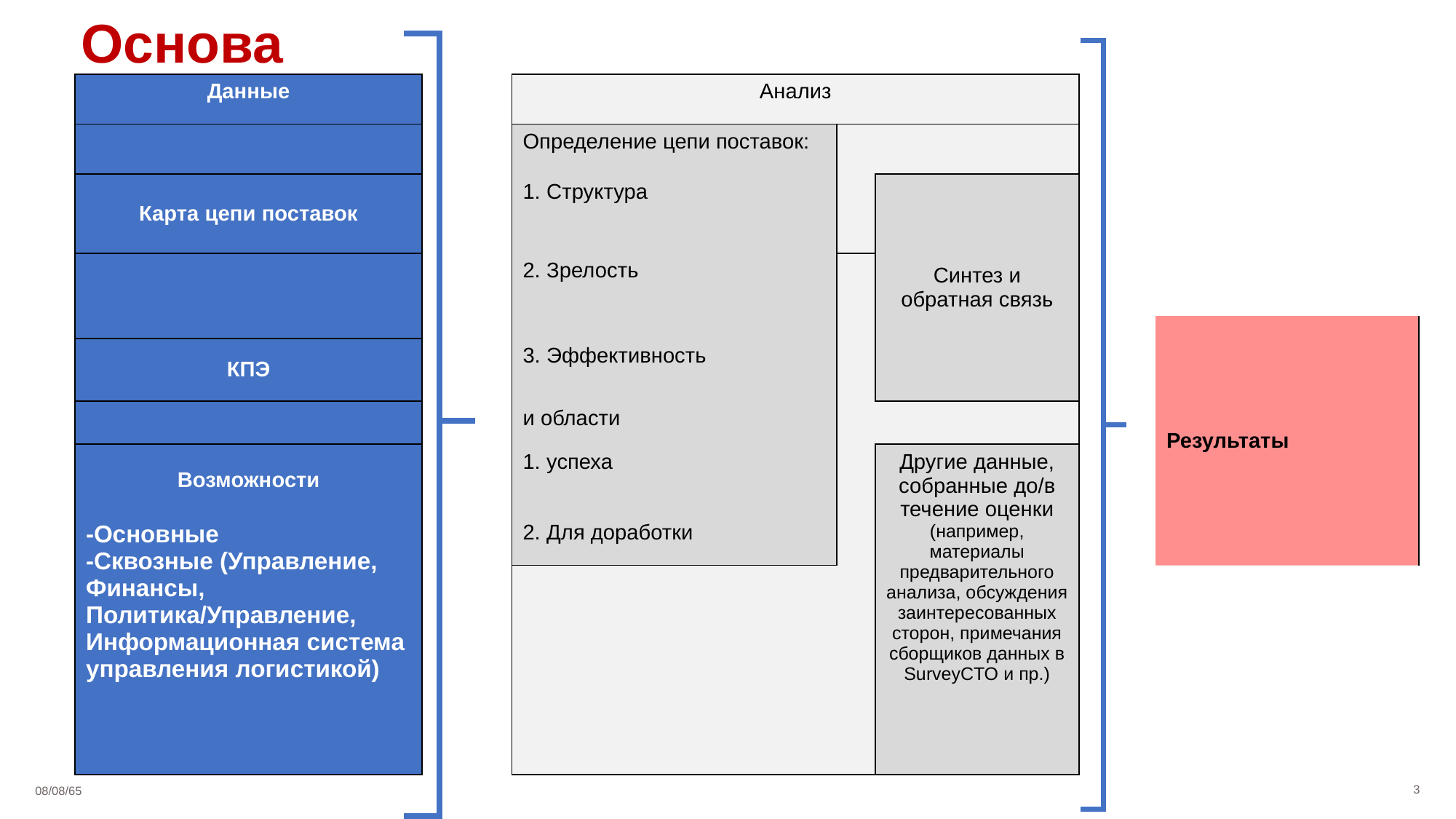

# Основа

| Данные |  |  | Анализ |  |  |  |  |  |
| --- | --- | --- | --- | --- | --- | --- | --- | --- |
|  |  |  | Определение цепи поставок: |  |  |  |  |  |
| Карта цепи поставок |  |  | Структура |  | Синтез и обратная связь |  |  |  |
|  |  |  | 2. Зрелость |  |  |  |  |  |
|  |  |  |  |  |  |  | Результаты |  |
| КПЭ |  |  | 3. Эффективность |  |  |  |  |  |
|  |  |  |  |  |  |  |  |  |
|  |  |  | и области |  |  |  |  |  |
| Возможности |  |  | 1. успеха |  | Другие данные, собранные до/в течение оценки (например, материалы предварительного анализа, обсуждения заинтересованных сторон, примечания сборщиков данных в SurveyCTO и пр.) |  |  |  |
|  |  |  |  |  |  |  |  |  |
| -Основные -Сквозные (Управление, Финансы, Политика/Управление, Информационная система управления логистикой) |  |  | 2. Для доработки |  |  |  |  |  |
|  |  |  |  |  |  |  |  |  |
3
08/08/65